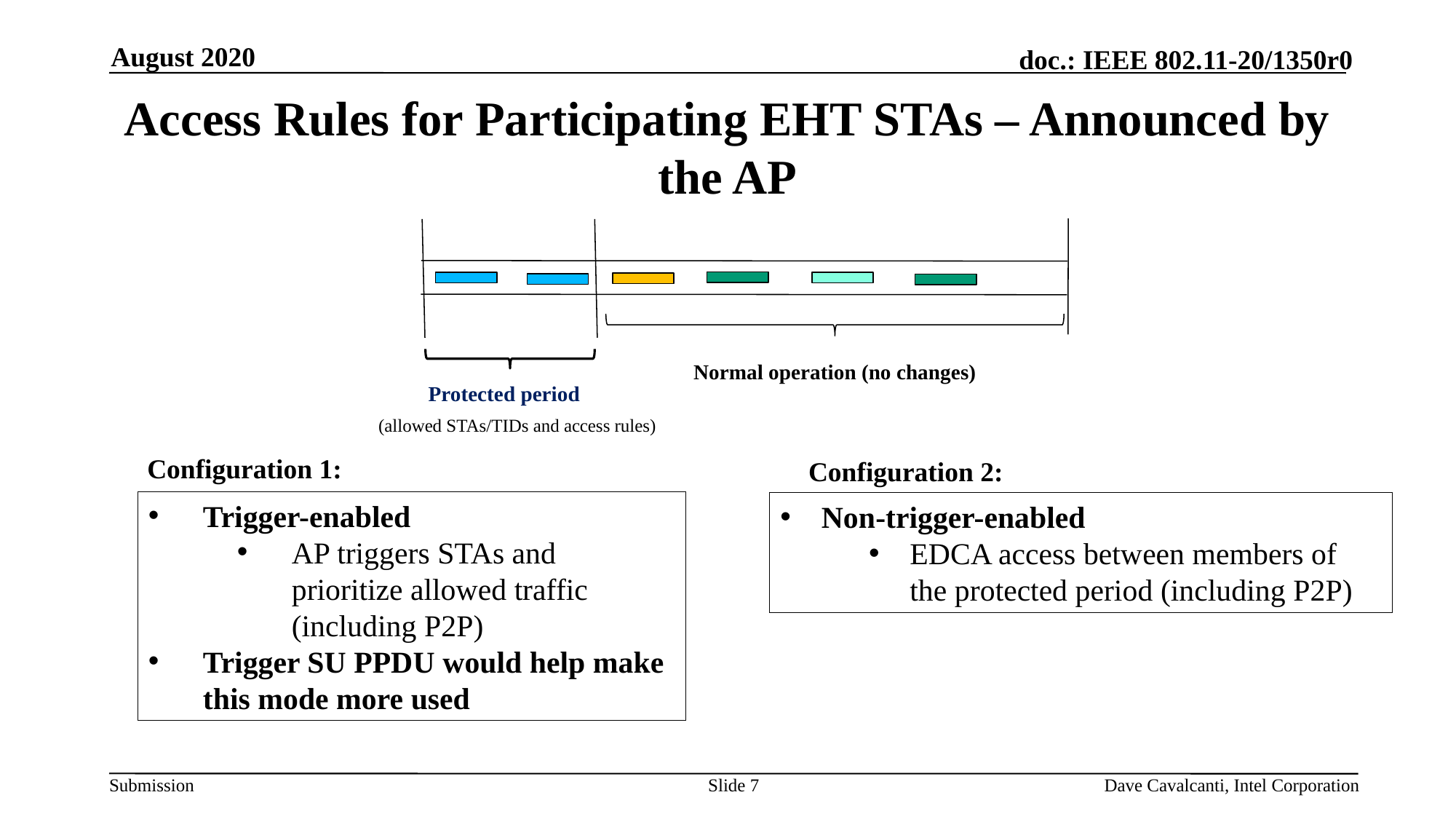

August 2020
# Access Rules for Participating EHT STAs – Announced by the AP

Normal operation (any TID and EDCA access resumed)
Normal operation (no changes)
Protected period
(allowed STAs/TIDs and access rules)
Configuration 1:
Configuration 2:
Trigger-enabled
AP triggers STAs and prioritize allowed traffic (including P2P)
Trigger SU PPDU would help make this mode more used
Non-trigger-enabled
EDCA access between members of the protected period (including P2P)
Slide 7
Dave Cavalcanti, Intel Corporation